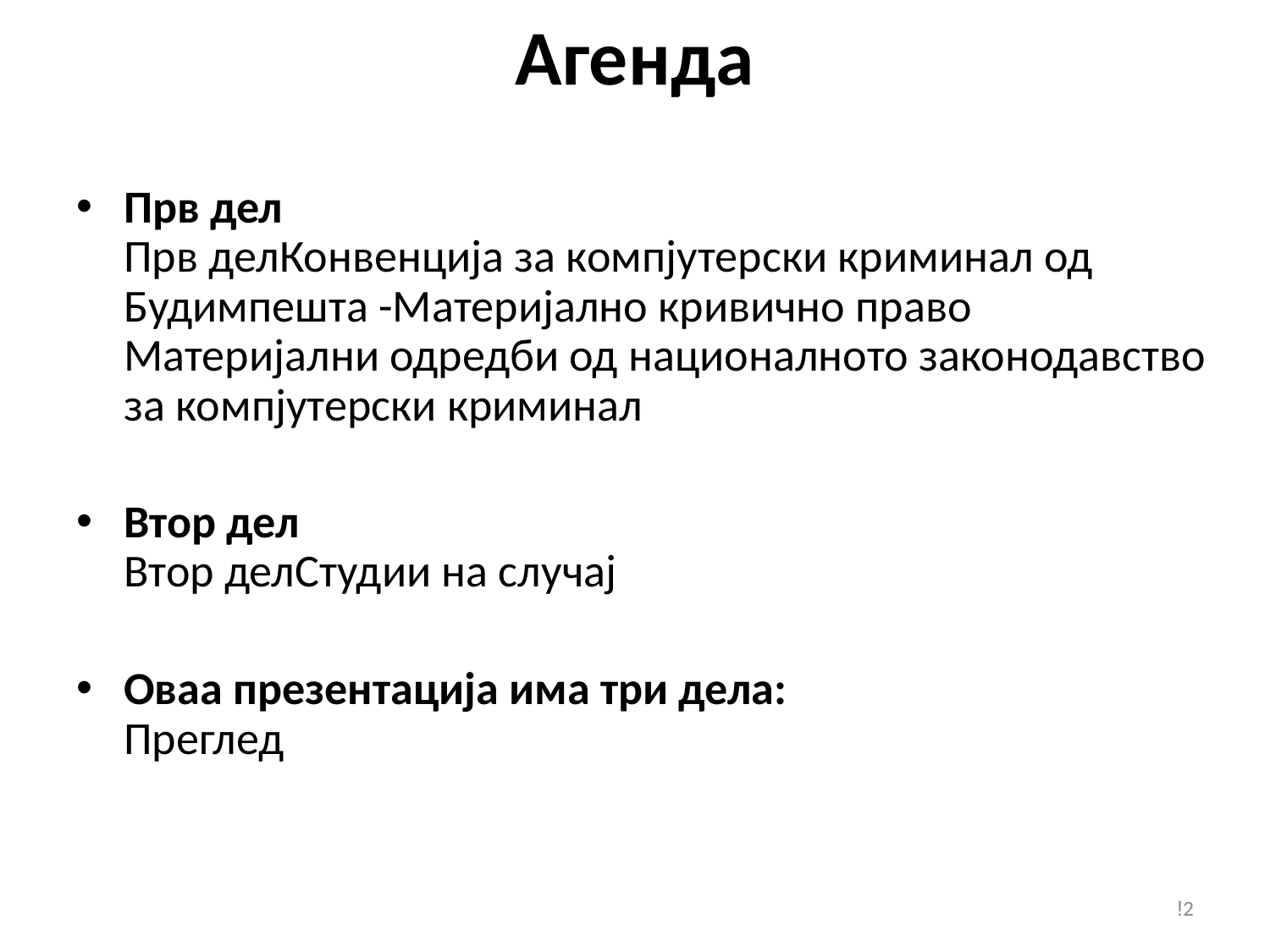

# Агенда
Прв дел
Прв делКонвенција за компјутерски криминал од Будимпешта -Материјално кривично право
Материјални одредби од националното законодавство за компјутерски криминал

Втор дел
Втор делСтудии на случај

Оваа презентација има три дела:
Преглед
!2